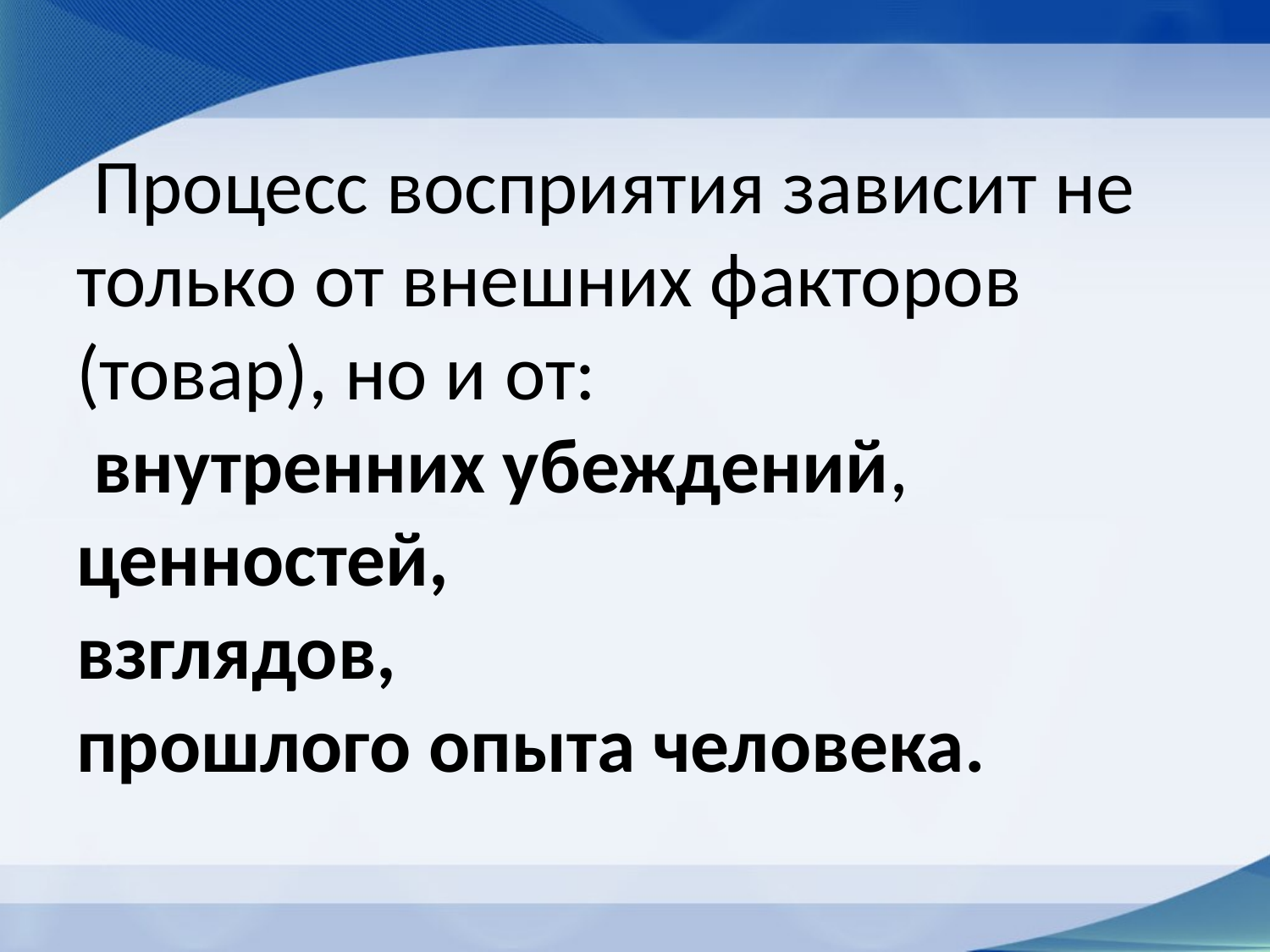

# Процесс восприятия зависит не только от внешних факторов (товар), но и от: внутренних убеждений, ценностей, взглядов, прошлого опыта человека.